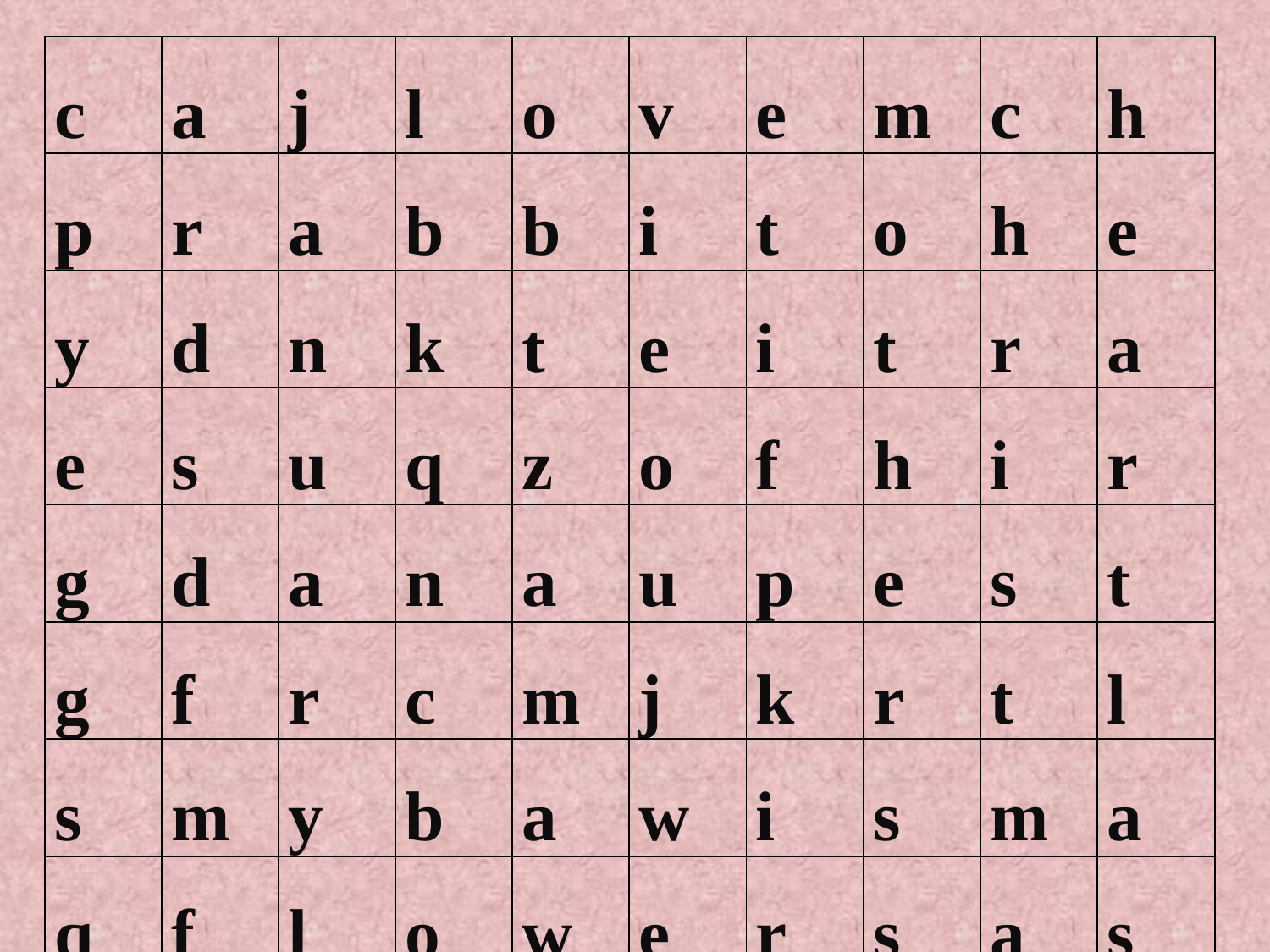

| c | a | j | l | o | v | e | m | c | h |
| --- | --- | --- | --- | --- | --- | --- | --- | --- | --- |
| p | r | a | b | b | i | t | o | h | e |
| y | d | n | k | t | e | i | t | r | a |
| e | s | u | q | z | o | f | h | i | r |
| g | d | a | n | a | u | p | e | s | t |
| g | f | r | c | m | j | k | r | t | l |
| s | m | y | b | a | w | i | s | m | a |
| q | f | l | o | w | e | r | s | a | s |